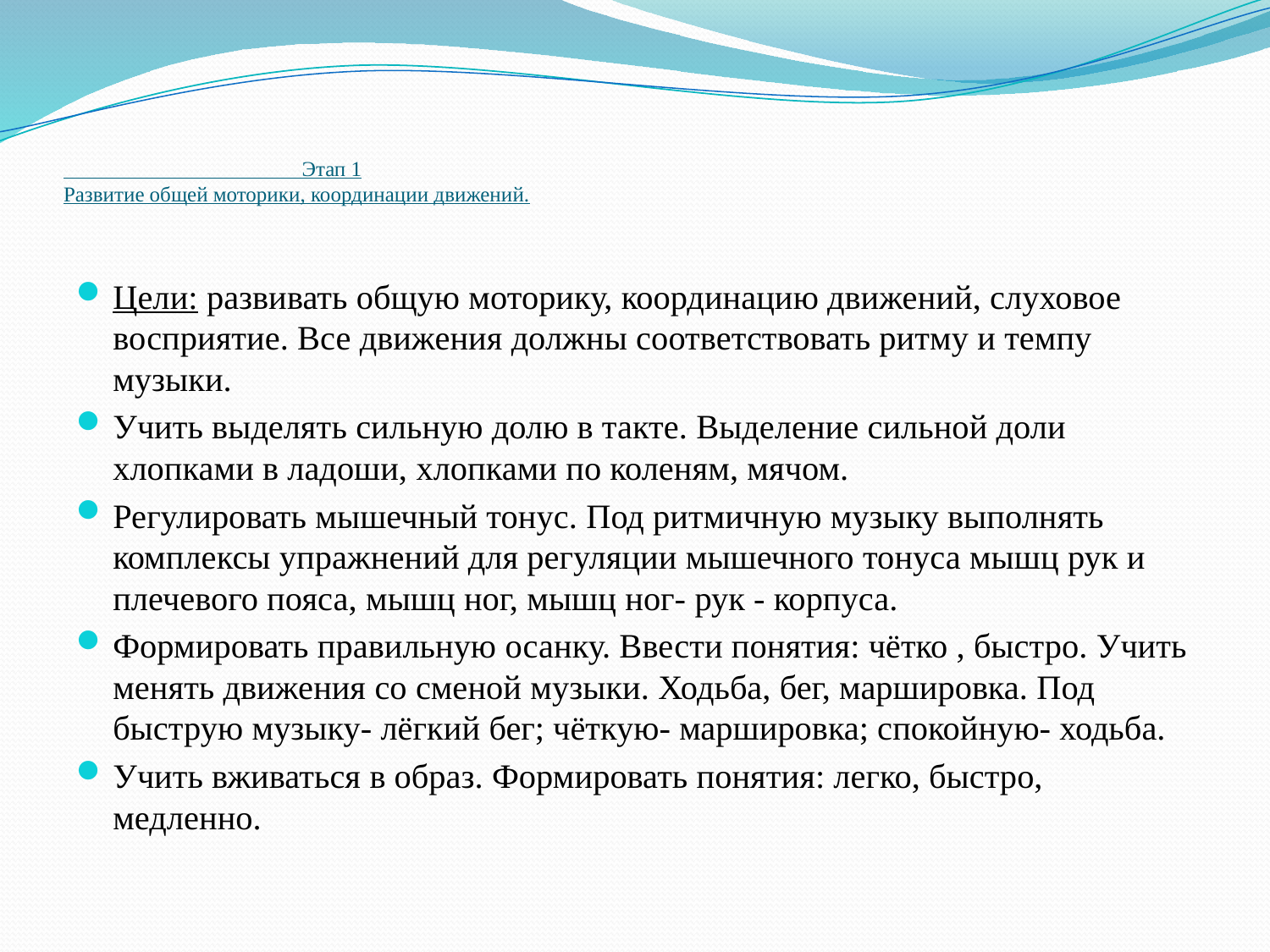

# Этап 1 Развитие общей моторики, координации движений.
Цели: развивать общую моторику, координацию движений, слуховое восприятие. Все движения должны соответствовать ритму и темпу музыки.
Учить выделять сильную долю в такте. Выделение сильной доли хлопками в ладоши, хлопками по коленям, мячом.
Регулировать мышечный тонус. Под ритмичную музыку выполнять комплексы упражнений для регуляции мышечного тонуса мышц рук и плечевого пояса, мышц ног, мышц ног- рук - корпуса.
Формировать правильную осанку. Ввести понятия: чётко , быстро. Учить менять движения со сменой музыки. Ходьба, бег, маршировка. Под быструю музыку- лёгкий бег; чёткую- маршировка; спокойную- ходьба.
Учить вживаться в образ. Формировать понятия: легко, быстро, медленно.